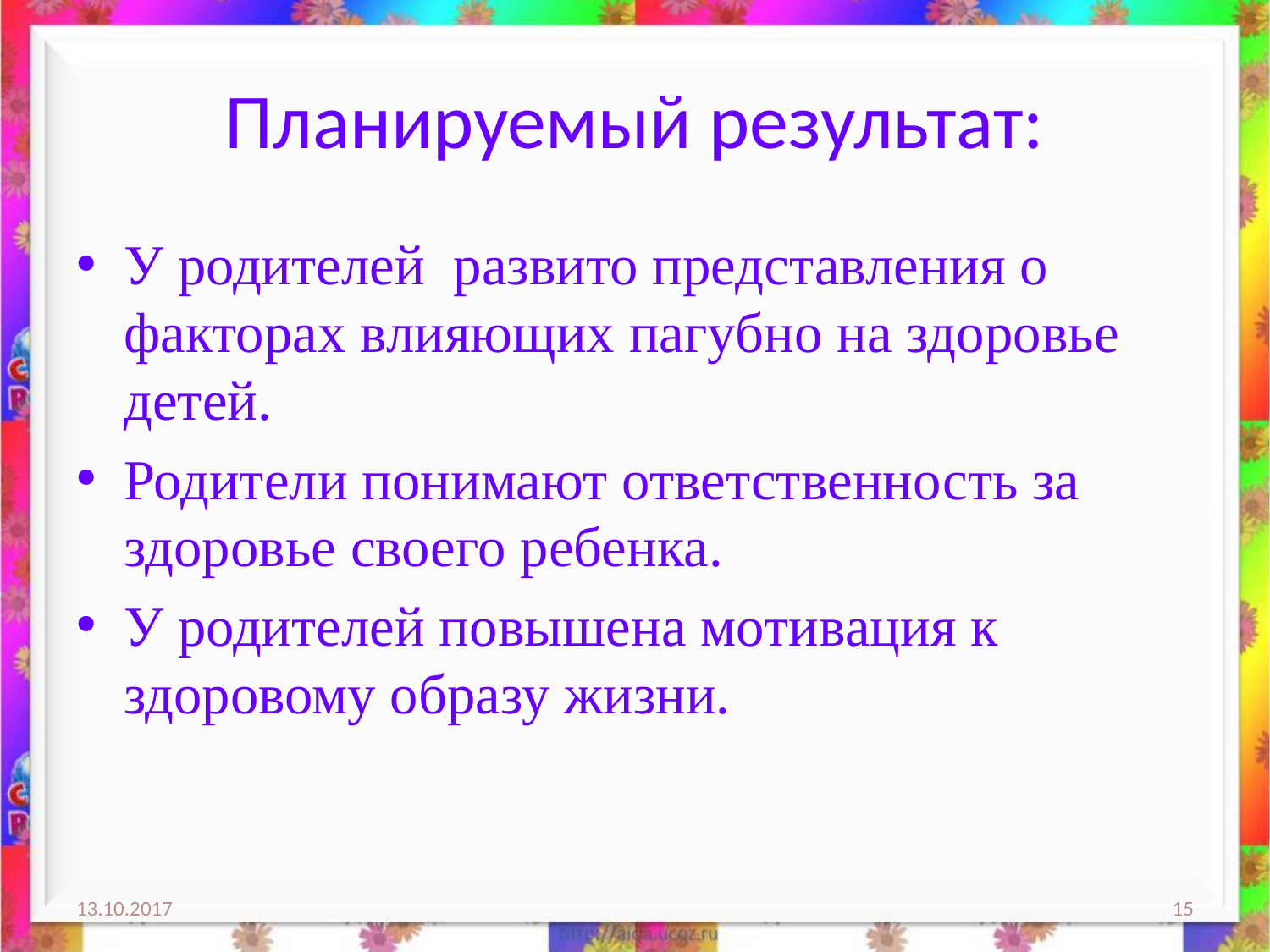

# Планируемый результат:
У родителей  развито представления о факторах влияющих пагубно на здоровье детей.
Родители понимают ответственность за здоровье своего ребенка.
У родителей повышена мотивация к здоровому образу жизни.

13.10.2017
15